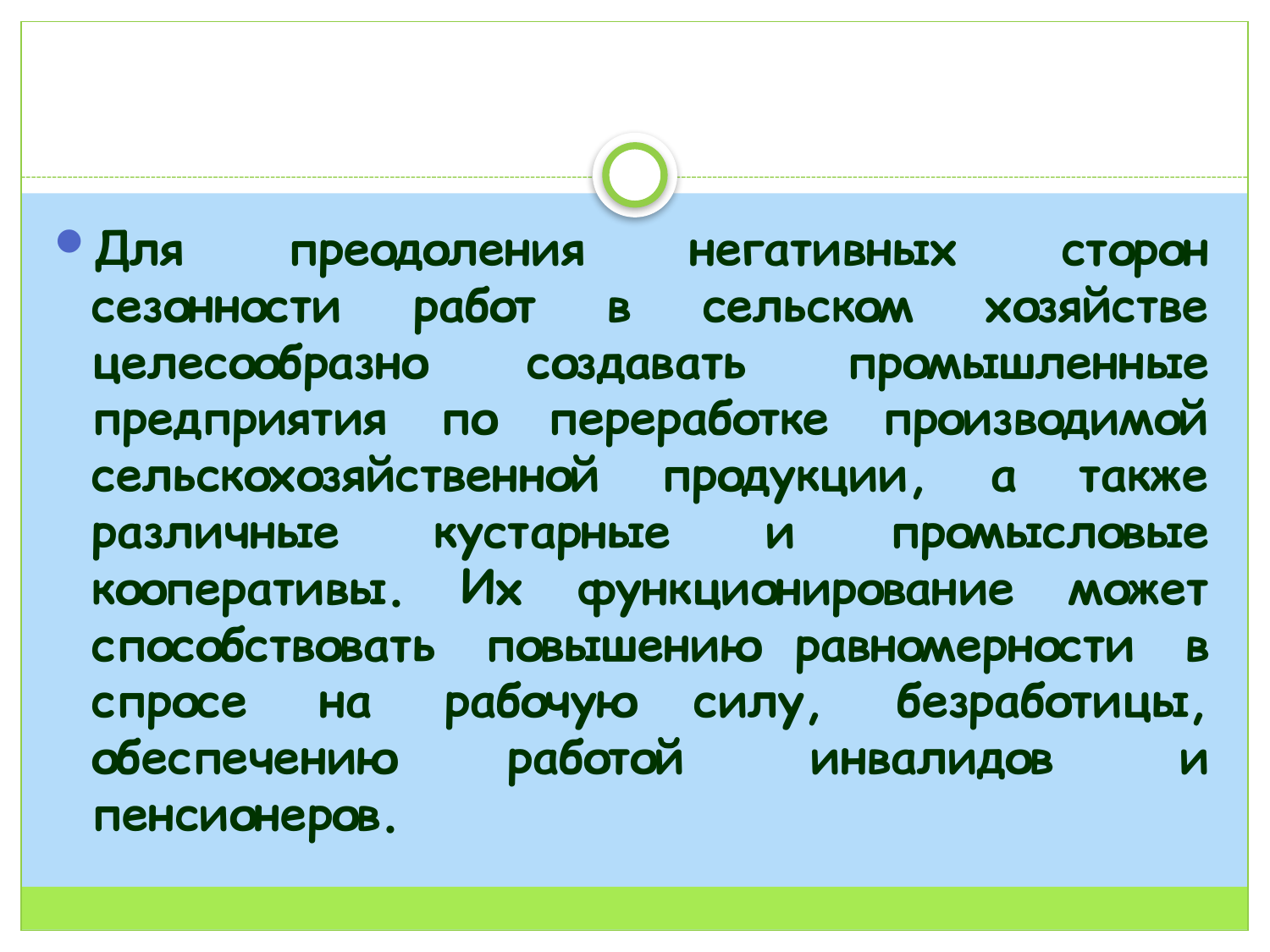

Для преодоления негативных сторон сезонности работ в сельском хозяйстве целесообразно создавать промышленные предприятия по переработке производимой сельскохозяйственной продукции, а также различные кустарные и промысловые кооперативы. Их функционирование может способствовать повышению равномерности в спросе на рабочую силу, безработицы, обеспечению работой инвалидов и пенсионеров.